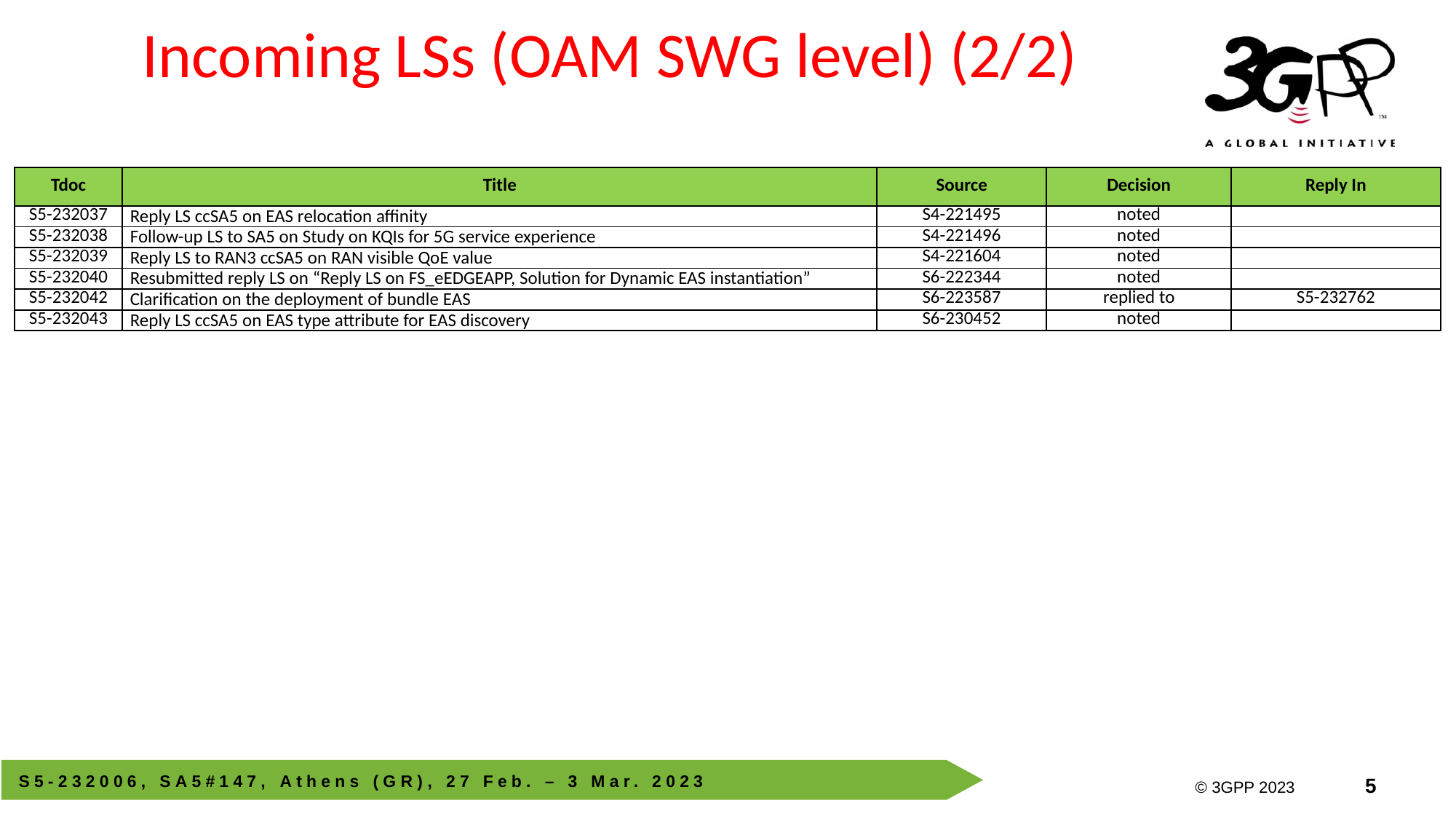

# Incoming LSs (OAM SWG level) (2/2)
| Tdoc | Title | Source | Decision | Reply In |
| --- | --- | --- | --- | --- |
| S5-232037 | Reply LS ccSA5 on EAS relocation affinity | S4-221495 | noted |  |
| S5-232038 | Follow-up LS to SA5 on Study on KQIs for 5G service experience | S4-221496 | noted |  |
| S5-232039 | Reply LS to RAN3 ccSA5 on RAN visible QoE value | S4-221604 | noted |  |
| S5-232040 | Resubmitted reply LS on “Reply LS on FS\_eEDGEAPP, Solution for Dynamic EAS instantiation” | S6-222344 | noted |  |
| S5-232042 | Clarification on the deployment of bundle EAS | S6-223587 | replied to | S5-232762 |
| S5-232043 | Reply LS ccSA5 on EAS type attribute for EAS discovery | S6-230452 | noted |  |